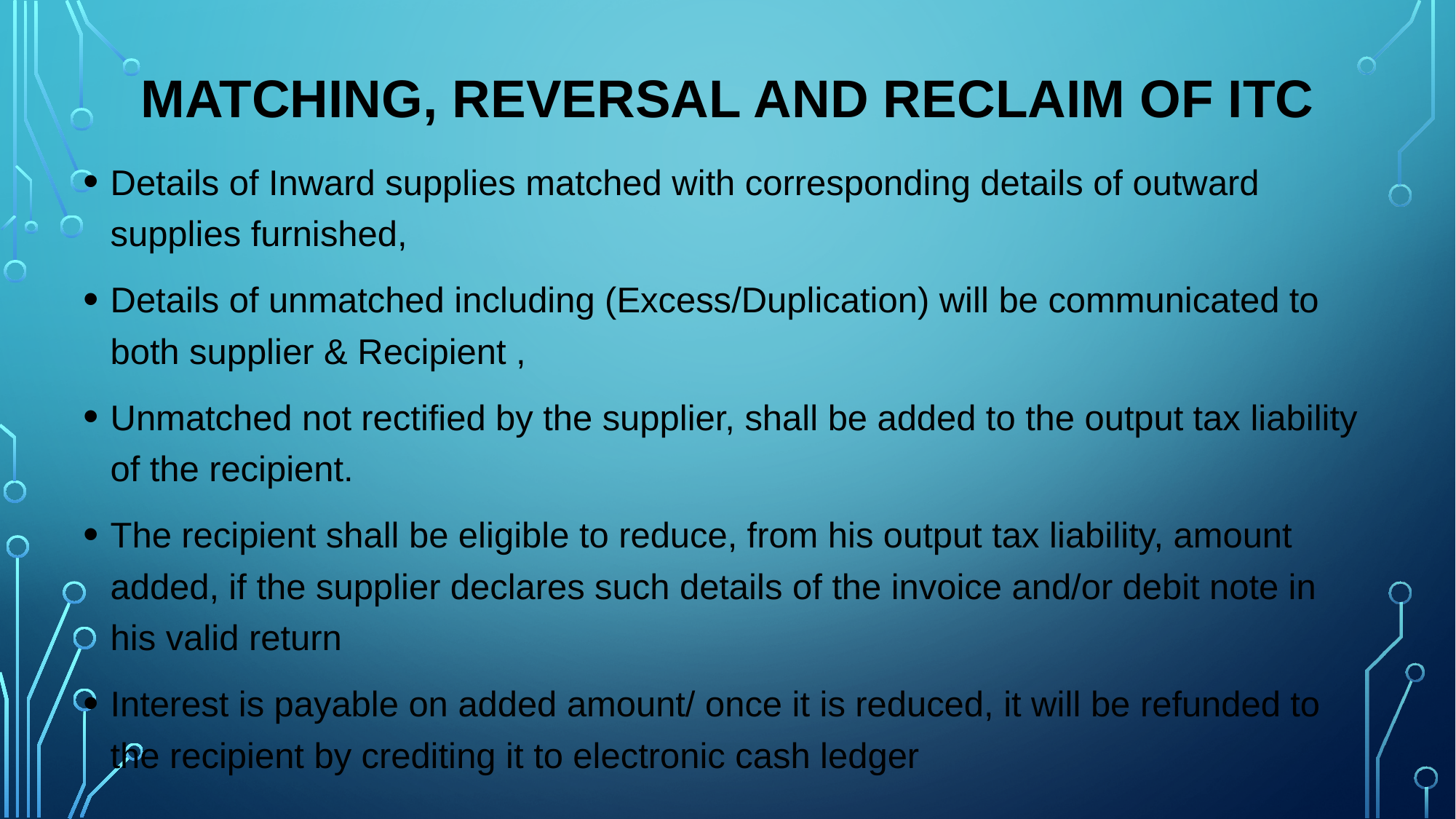

# Matching, Reversal and Reclaim of ITC
Details of Inward supplies matched with corresponding details of outward supplies furnished,
Details of unmatched including (Excess/Duplication) will be communicated to both supplier & Recipient ,
Unmatched not rectified by the supplier, shall be added to the output tax liability of the recipient.
The recipient shall be eligible to reduce, from his output tax liability, amount added, if the supplier declares such details of the invoice and/or debit note in his valid return
Interest is payable on added amount/ once it is reduced, it will be refunded to the recipient by crediting it to electronic cash ledger